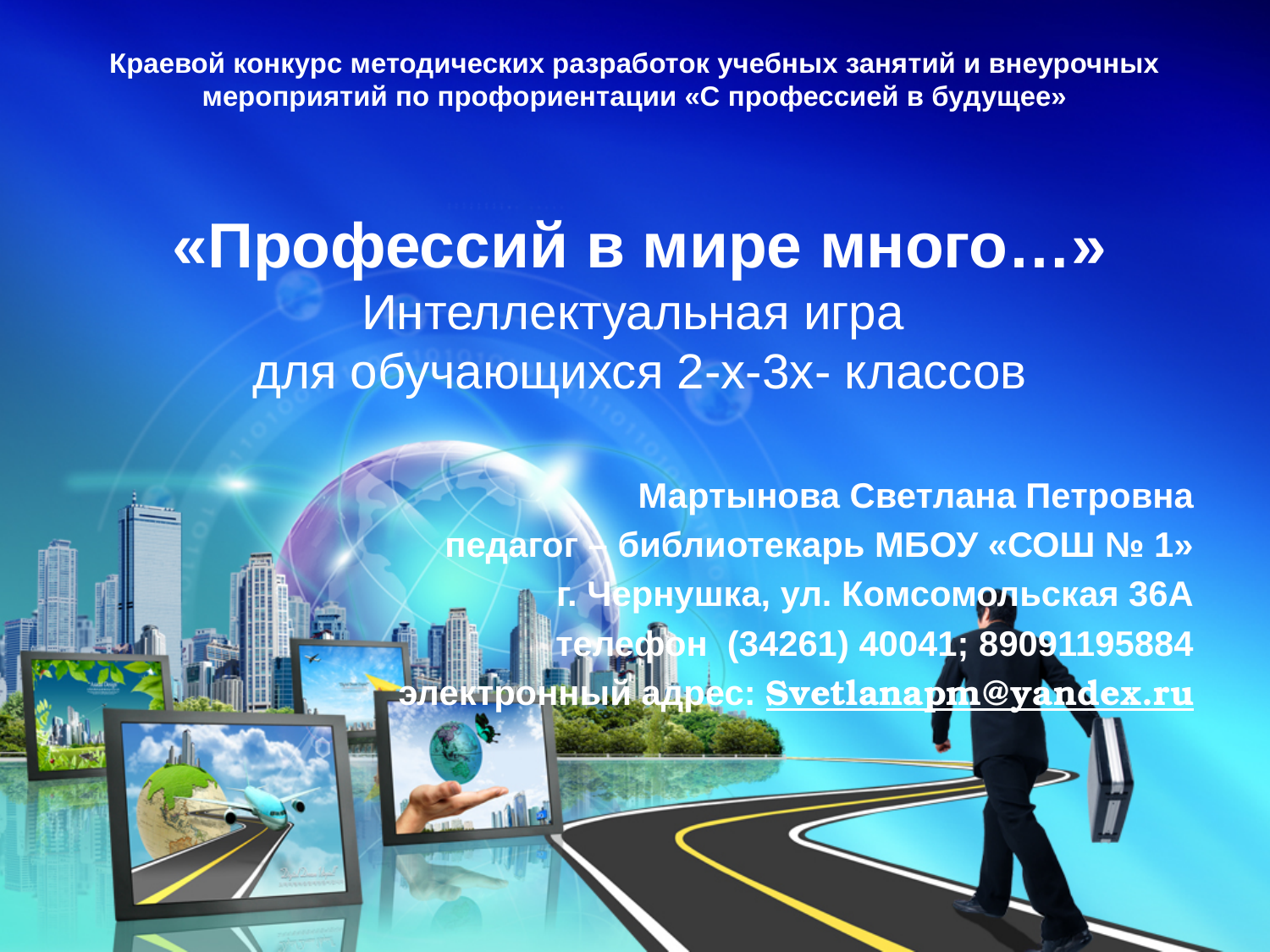

# Краевой конкурс методических разработок учебных занятий и внеурочных мероприятий по профориентации «С профессией в будущее»
«Профессий в мире много…»
Интеллектуальная игра
для обучающихся 2-х-3х- классов
Мартынова Светлана Петровна
педагог – библиотекарь МБОУ «СОШ № 1»
г. Чернушка, ул. Комсомольская 36А
телефон  (34261) 40041; 89091195884
электронный адрес: Svetlanapm@yandex.ru